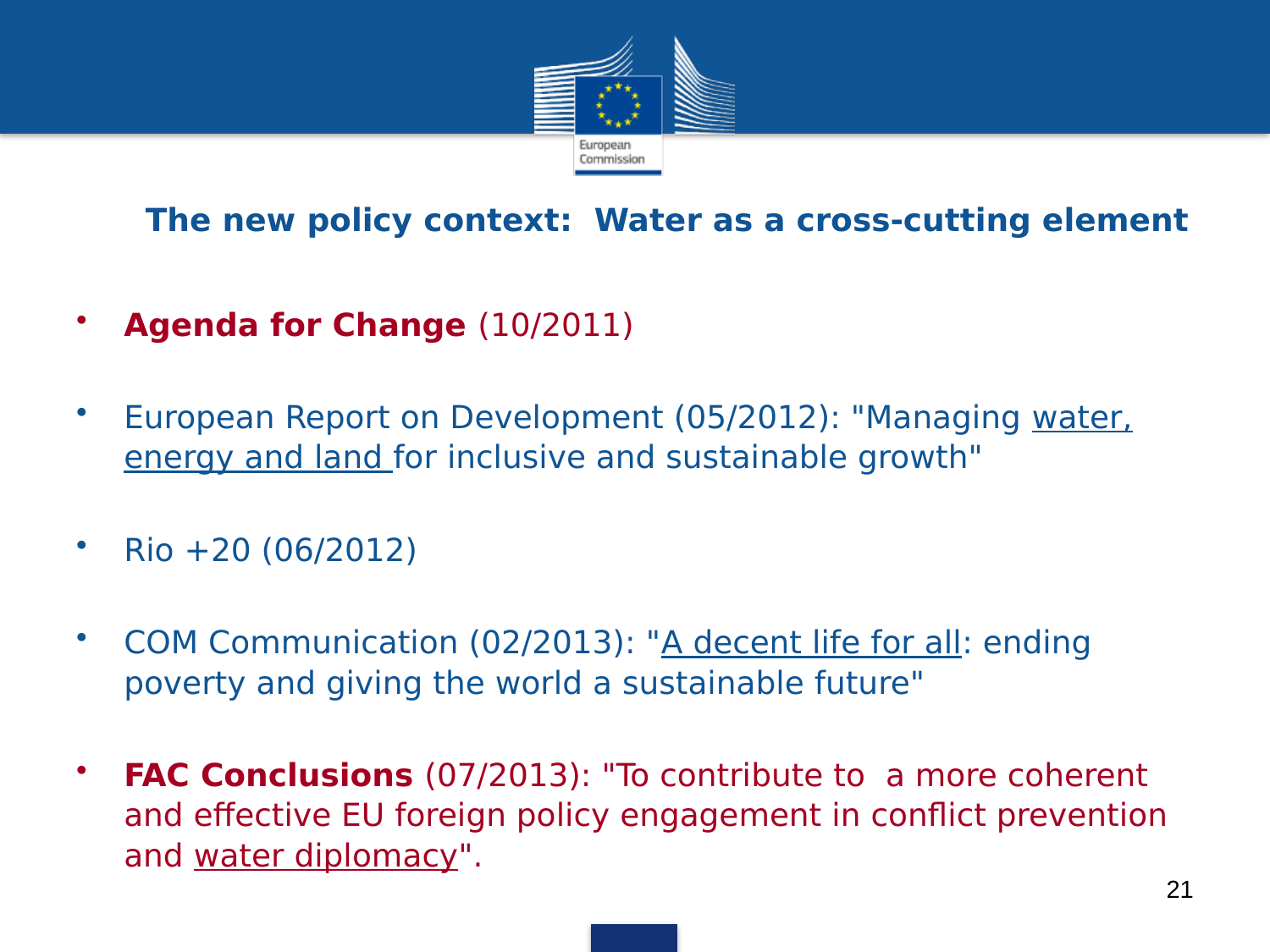

# The new policy context:  Water as a cross-cutting element
Agenda for Change (10/2011)

European Report on Development (05/2012): "Managing water, energy and land for inclusive and sustainable growth"

Rio +20 (06/2012)

COM Communication (02/2013): "A decent life for all: ending poverty and giving the world a sustainable future"

FAC Conclusions (07/2013): "To contribute to  a more coherent and effective EU foreign policy engagement in conflict prevention and water diplomacy".

21